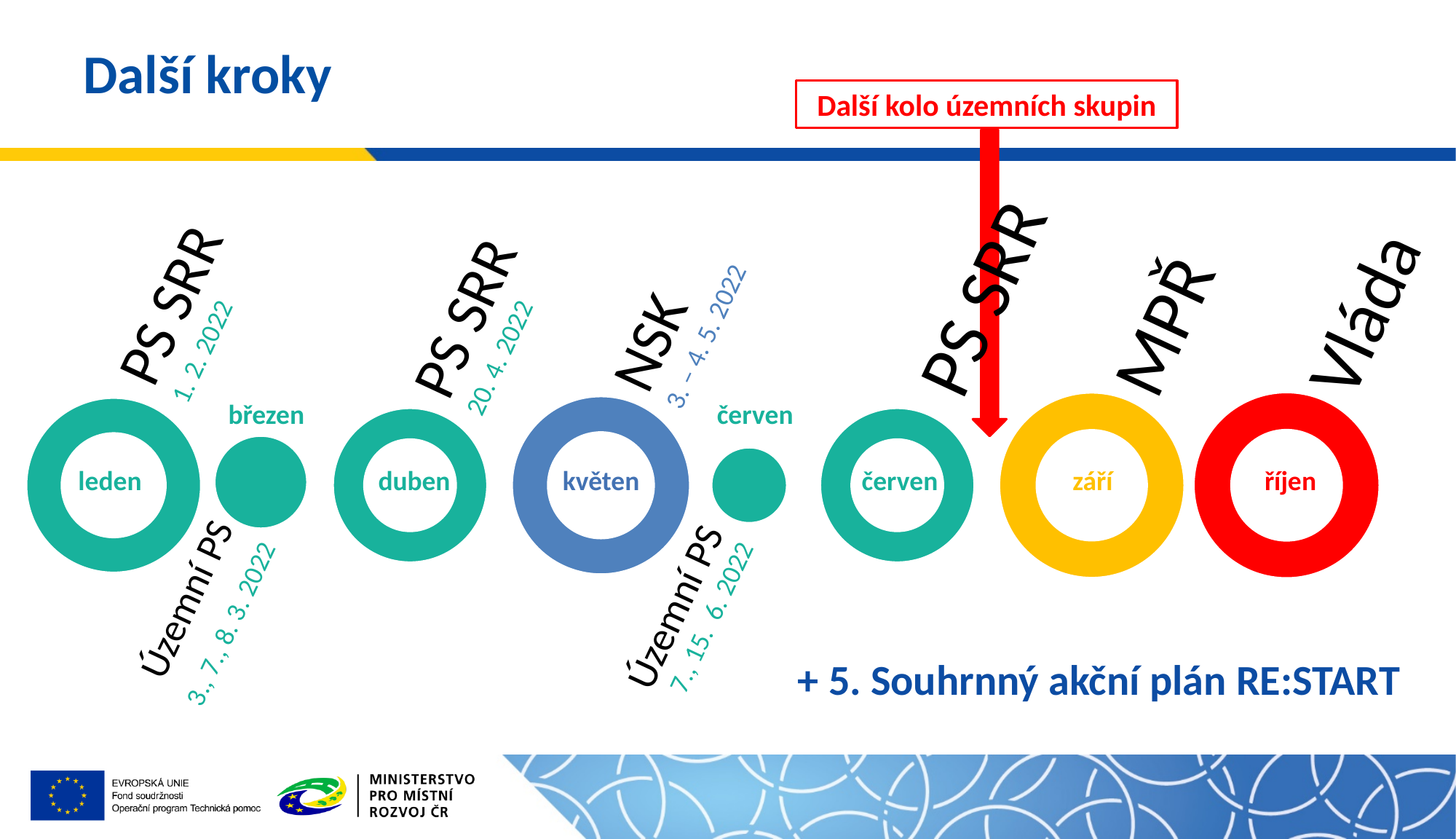

# Další kroky
Další kolo územních skupin
PS SRR
1. 2. 2022
Územní PS
3., 7., 8. 3. 2022
PS SRR
20. 4. 2022
NSK
3. – 4. 5. 2022
Územní PS
7., 15.  6. 2022
PS SRR
MPŘ
Vláda

březen
červen
leden
duben
květen
červen
září
říjen
+ 5. Souhrnný akční plán RE:START